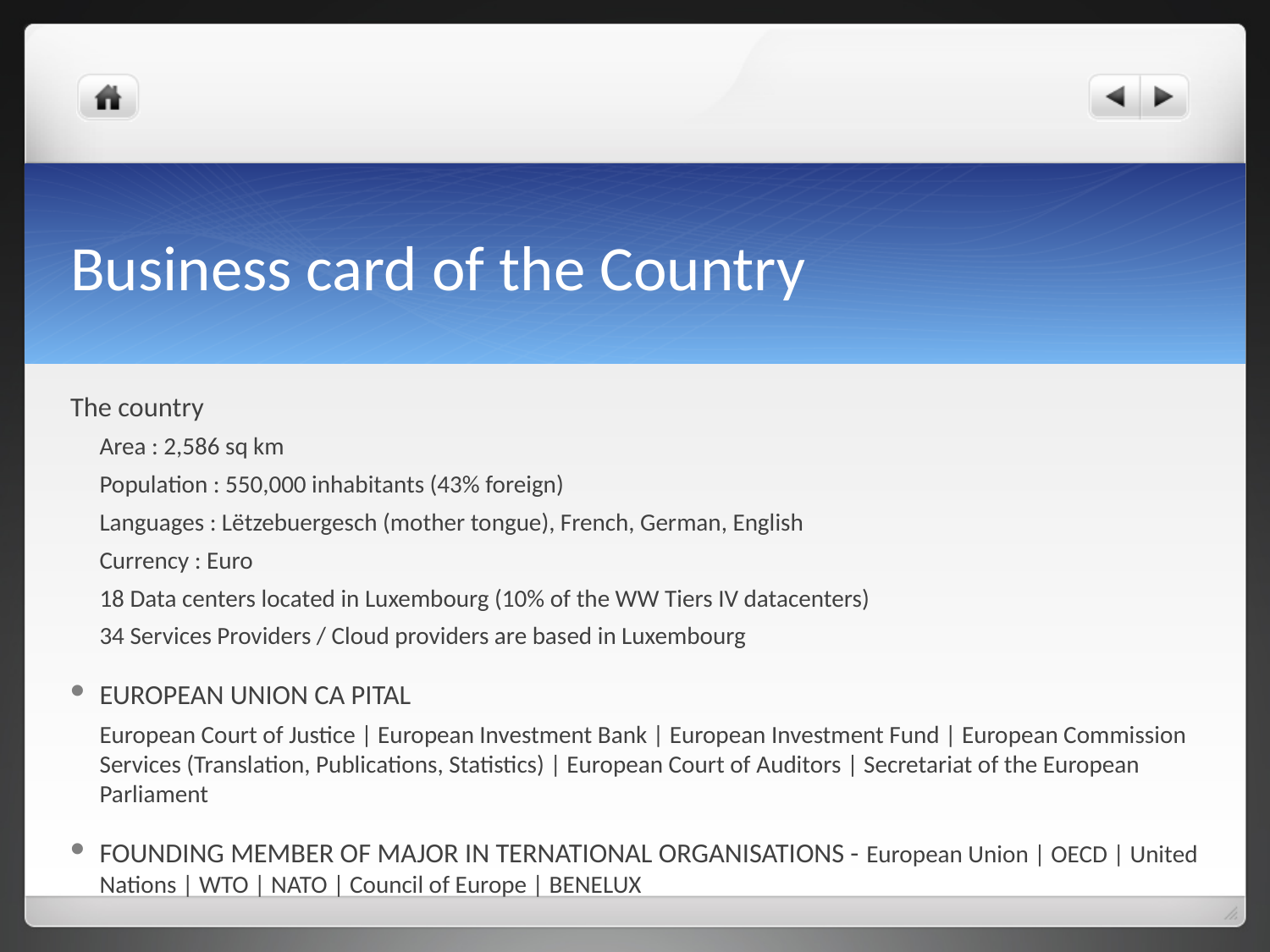

# Business card of the Country
The country
Area : 2,586 sq km
Population : 550,000 inhabitants (43% foreign)
Languages : Lëtzebuergesch (mother tongue), French, German, English
Currency : Euro
18 Data centers located in Luxembourg (10% of the WW Tiers IV datacenters)
34 Services Providers / Cloud providers are based in Luxembourg
EUROPEAN UNION CA PITAL
European Court of Justice | European Investment Bank | European Investment Fund | European Commission Services (Translation, Publications, Statistics) | European Court of Auditors | Secretariat of the European Parliament
FOUNDING MEMBER OF MAJOR IN TERNATIONAL ORGANISATIONS - European Union | OECD | United Nations | WTO | NATO | Council of Europe | BENELUX